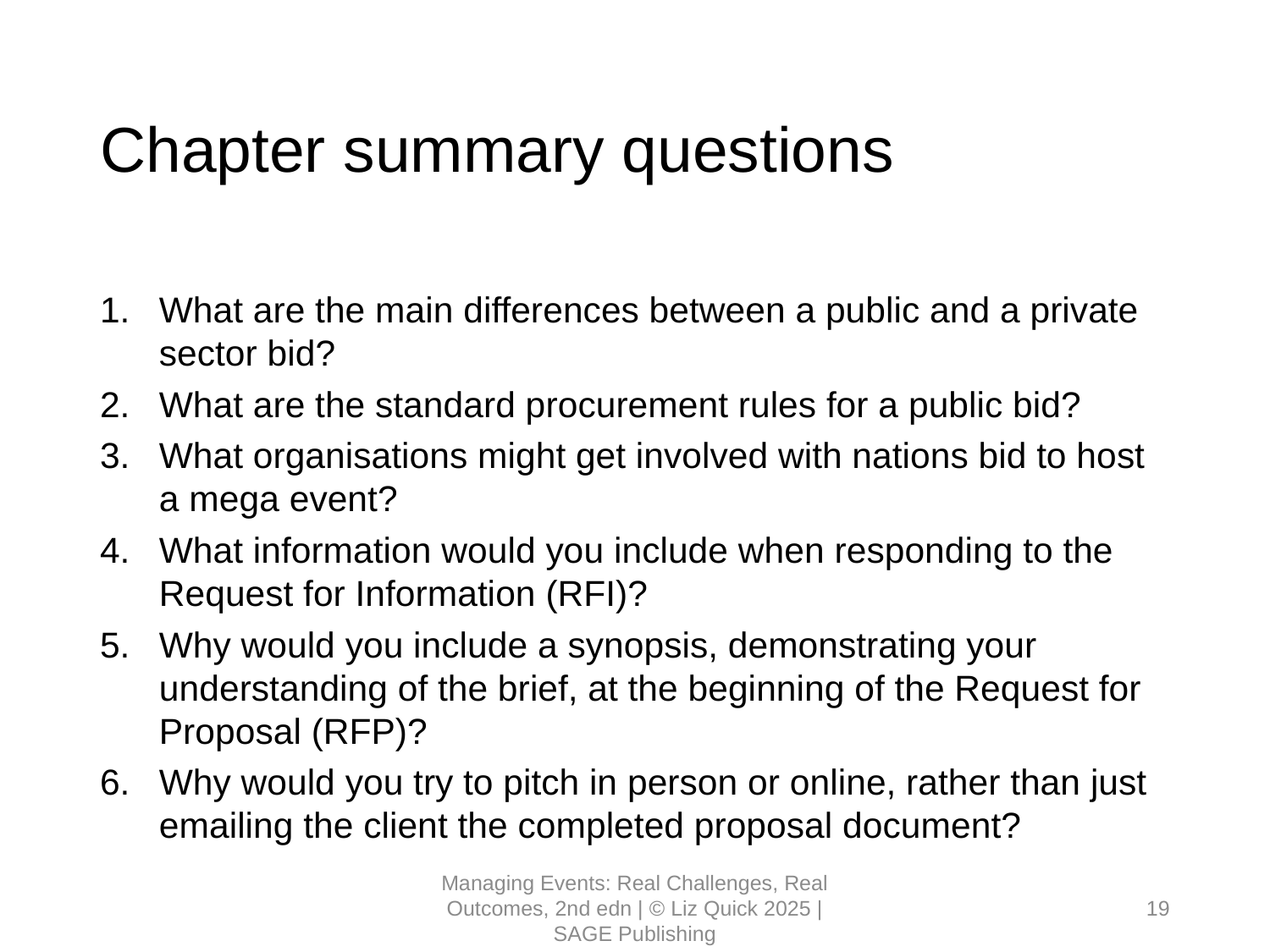

# Chapter summary questions
What are the main differences between a public and a private sector bid?
What are the standard procurement rules for a public bid?
What organisations might get involved with nations bid to host a mega event?
What information would you include when responding to the Request for Information (RFI)?
Why would you include a synopsis, demonstrating your understanding of the brief, at the beginning of the Request for Proposal (RFP)?
Why would you try to pitch in person or online, rather than just emailing the client the completed proposal document?
Managing Events: Real Challenges, Real Outcomes, 2nd edn | © Liz Quick 2025 | SAGE Publishing
19